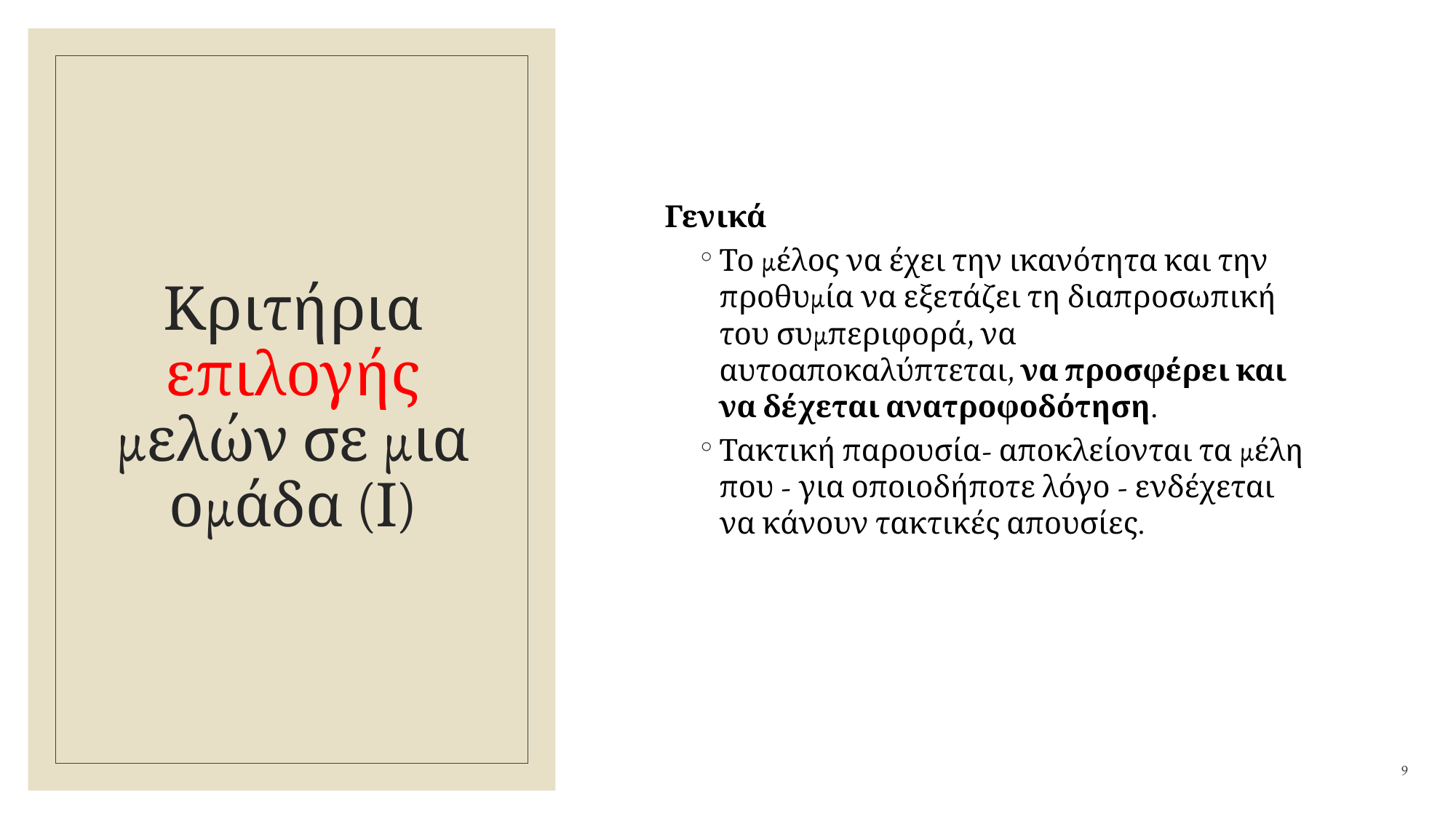

Γενικά
Το μέλος να έχει την ικανότητα και την προθυμία να εξετάζει τη διαπροσωπική του συμπεριφορά, να αυτοαποκαλύπτεται, να προσφέρει και να δέχεται ανατροφοδότηση.
Τακτική παρουσία- αποκλείονται τα μέλη που - για οποιοδήποτε λόγο - ενδέχεται να κάνουν τακτικές απουσίες.

# Κριτήρια επιλογής μελών σε μια ομάδα (Ι)
9